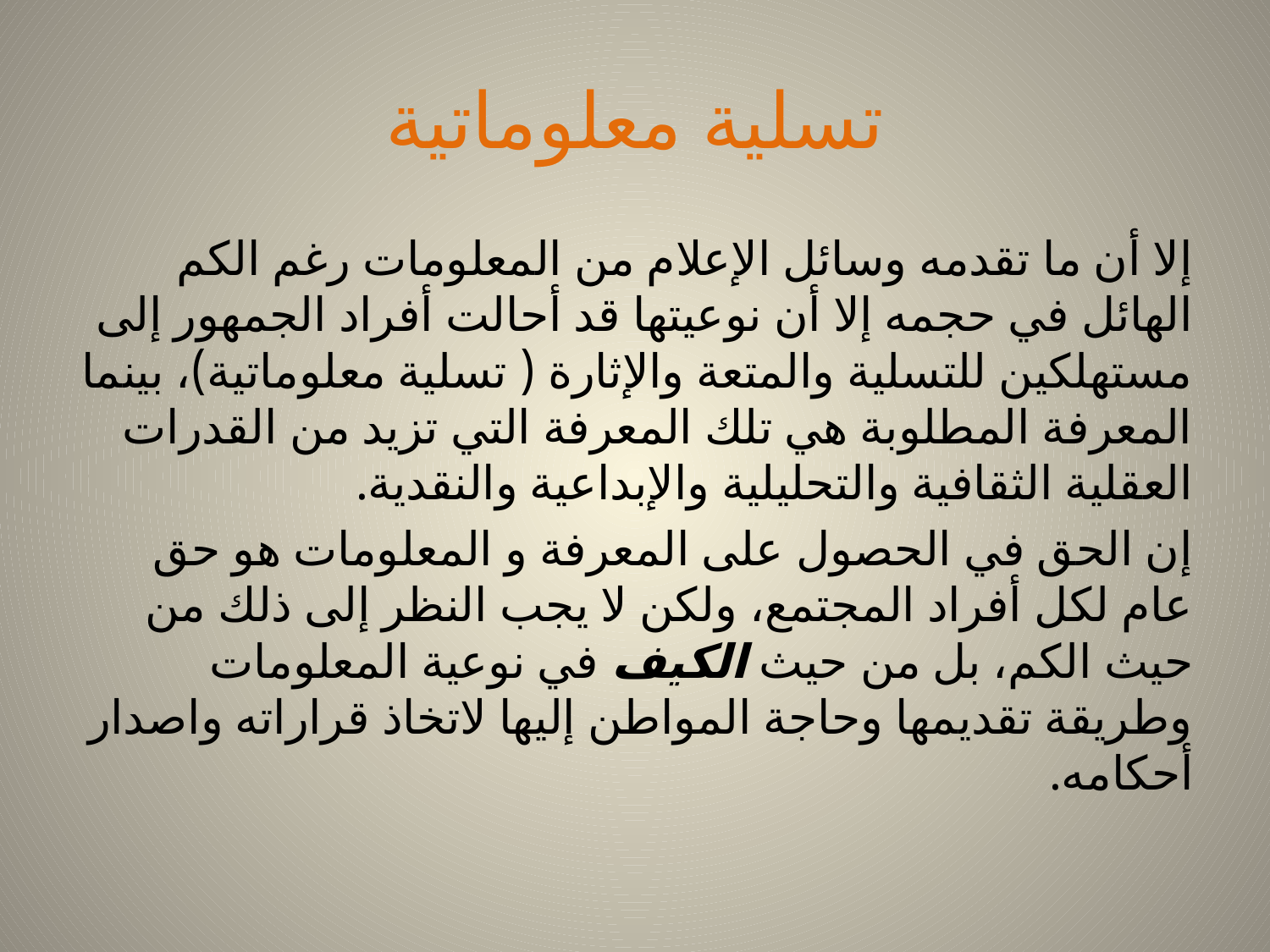

# تسلية معلوماتية
إلا أن ما تقدمه وسائل الإعلام من المعلومات رغم الكم الهائل في حجمه إلا أن نوعيتها قد أحالت أفراد الجمهور إلى مستهلكين للتسلية والمتعة والإثارة ( تسلية معلوماتية)، بينما المعرفة المطلوبة هي تلك المعرفة التي تزيد من القدرات العقلية الثقافية والتحليلية والإبداعية والنقدية.
إن الحق في الحصول على المعرفة و المعلومات هو حق عام لكل أفراد المجتمع، ولكن لا يجب النظر إلى ذلك من حيث الكم، بل من حيث الكيف في نوعية المعلومات وطريقة تقديمها وحاجة المواطن إليها لاتخاذ قراراته واصدار أحكامه.